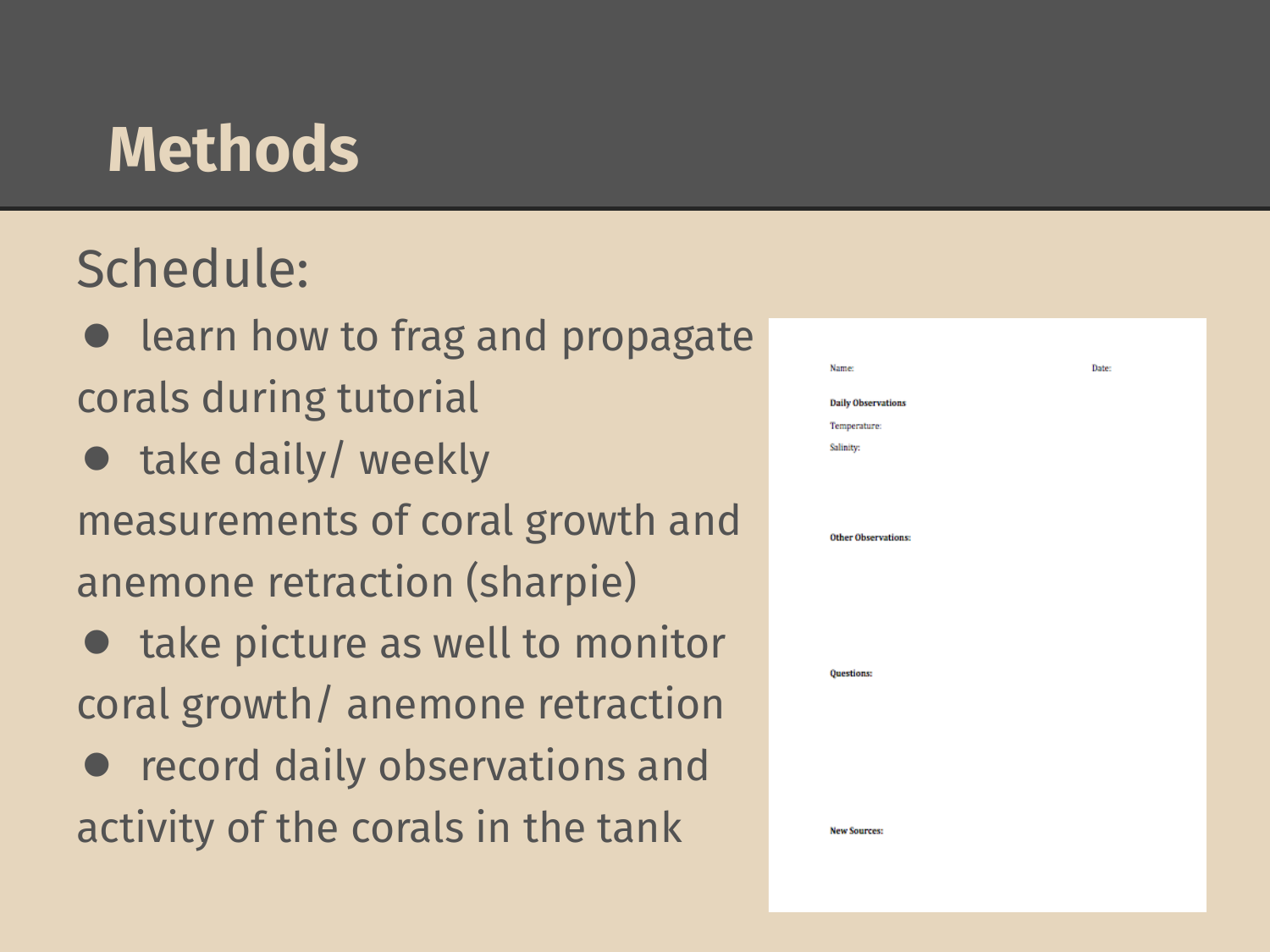

# Methods
Schedule:
learn how to frag and propagate
corals during tutorial
take daily/ weekly
measurements of coral growth and
anemone retraction (sharpie)
take picture as well to monitor
coral growth/ anemone retraction
record daily observations and
activity of the corals in the tank